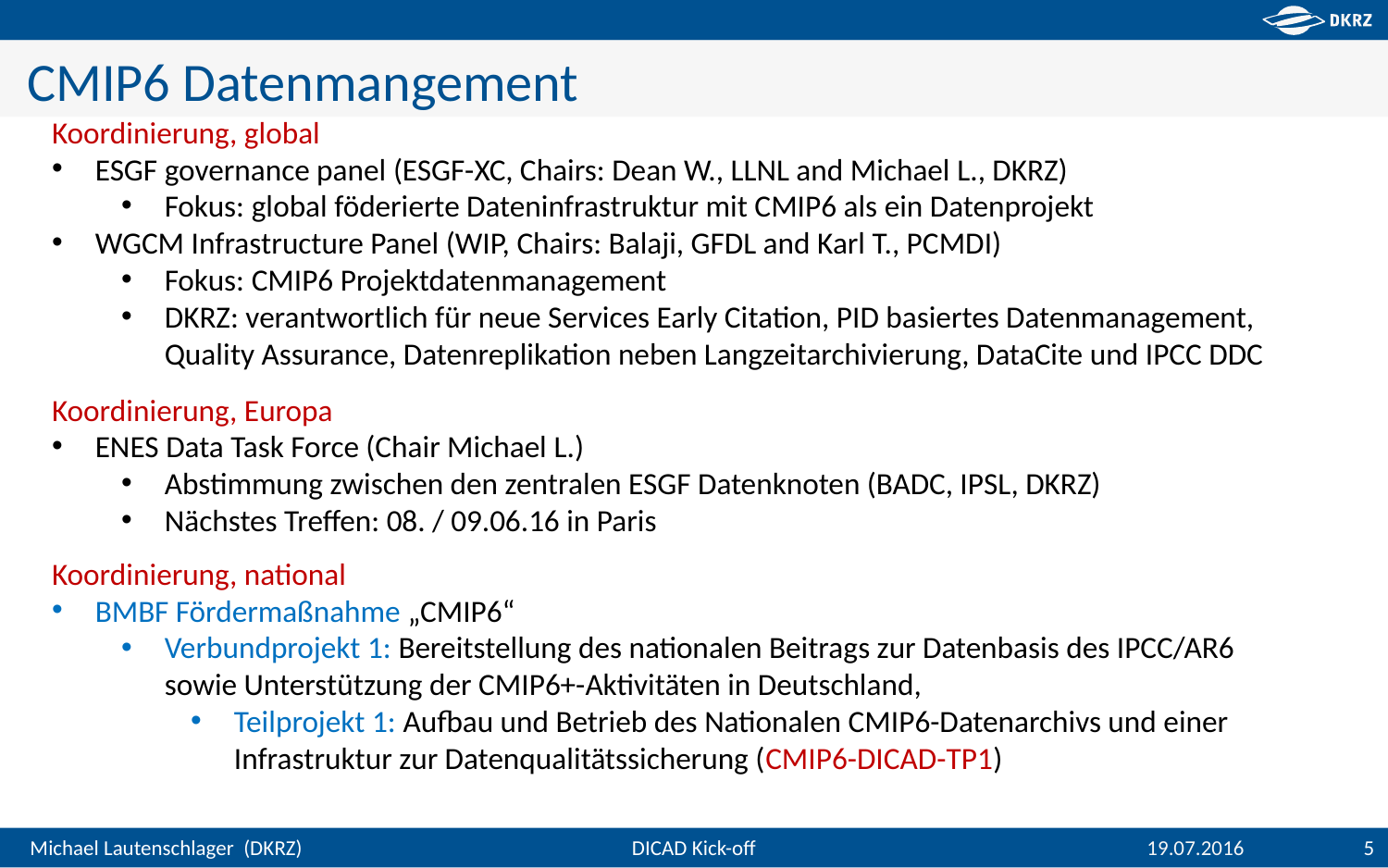

# CMIP6 Datenmangement
Koordinierung, global
ESGF governance panel (ESGF-XC, Chairs: Dean W., LLNL and Michael L., DKRZ)
Fokus: global föderierte Dateninfrastruktur mit CMIP6 als ein Datenprojekt
WGCM Infrastructure Panel (WIP, Chairs: Balaji, GFDL and Karl T., PCMDI)
Fokus: CMIP6 Projektdatenmanagement
DKRZ: verantwortlich für neue Services Early Citation, PID basiertes Datenmanagement, Quality Assurance, Datenreplikation neben Langzeitarchivierung, DataCite und IPCC DDC
Koordinierung, Europa
ENES Data Task Force (Chair Michael L.)
Abstimmung zwischen den zentralen ESGF Datenknoten (BADC, IPSL, DKRZ)
Nächstes Treffen: 08. / 09.06.16 in Paris

Koordinierung, national
BMBF Fördermaßnahme „CMIP6“
Verbundprojekt 1: Bereitstellung des nationalen Beitrags zur Datenbasis des IPCC/AR6 sowie Unterstützung der CMIP6+-Aktivitäten in Deutschland,
Teilprojekt 1: Aufbau und Betrieb des Nationalen CMIP6-Datenarchivs und einer Infrastruktur zur Datenqualitätssicherung (CMIP6-DICAD-TP1)
DICAD Kick-off
19.07.2016
5